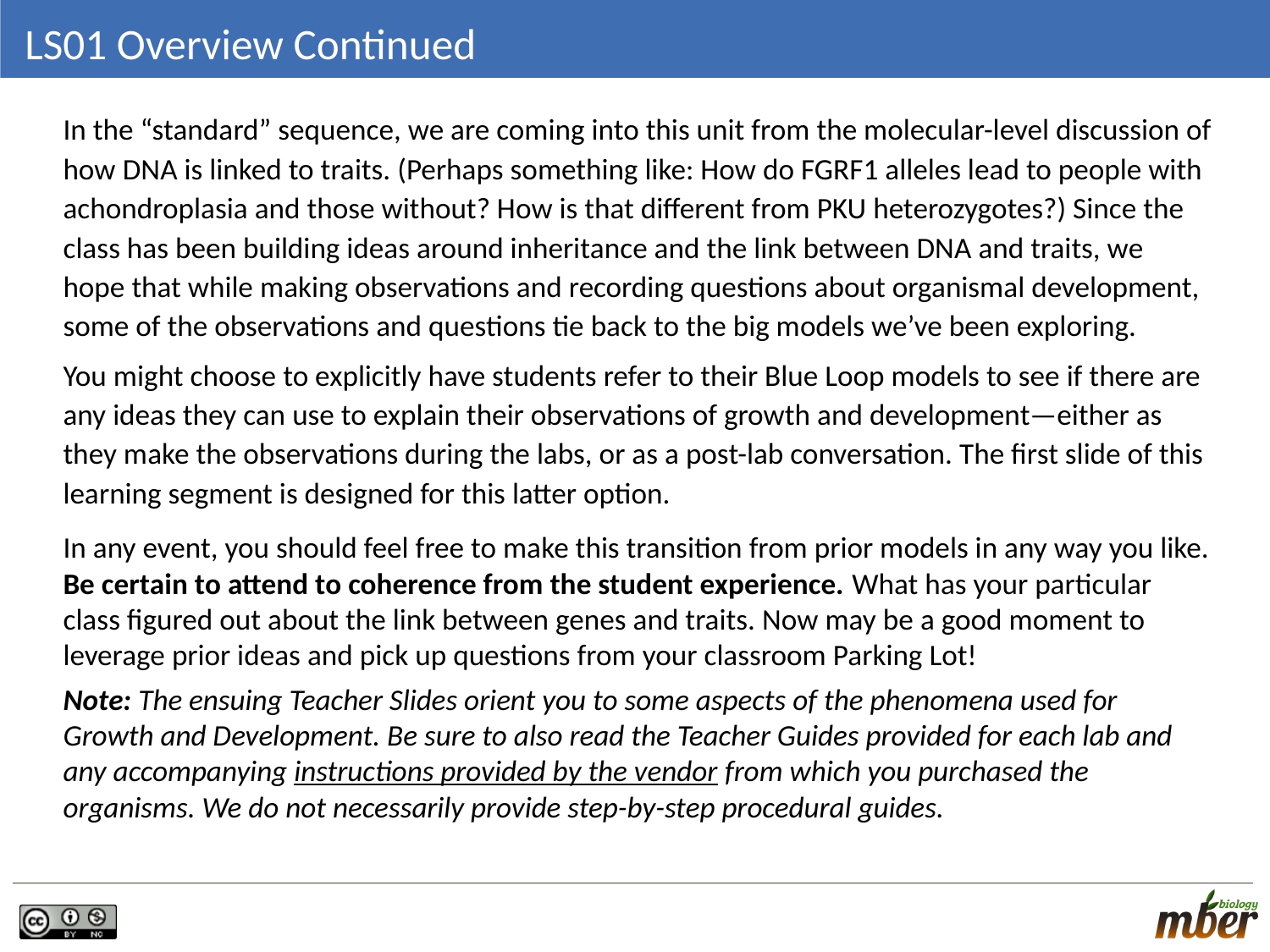

# LS01 Overview Continued
In the “standard” sequence, we are coming into this unit from the molecular-level discussion of how DNA is linked to traits. (Perhaps something like: How do FGRF1 alleles lead to people with achondroplasia and those without? How is that different from PKU heterozygotes?) Since the class has been building ideas around inheritance and the link between DNA and traits, we hope that while making observations and recording questions about organismal development, some of the observations and questions tie back to the big models we’ve been exploring.
You might choose to explicitly have students refer to their Blue Loop models to see if there are any ideas they can use to explain their observations of growth and development—either as they make the observations during the labs, or as a post-lab conversation. The first slide of this learning segment is designed for this latter option.
In any event, you should feel free to make this transition from prior models in any way you like. Be certain to attend to coherence from the student experience. What has your particular class figured out about the link between genes and traits. Now may be a good moment to leverage prior ideas and pick up questions from your classroom Parking Lot!
Note: The ensuing Teacher Slides orient you to some aspects of the phenomena used for Growth and Development. Be sure to also read the Teacher Guides provided for each lab and any accompanying instructions provided by the vendor from which you purchased the organisms. We do not necessarily provide step-by-step procedural guides.